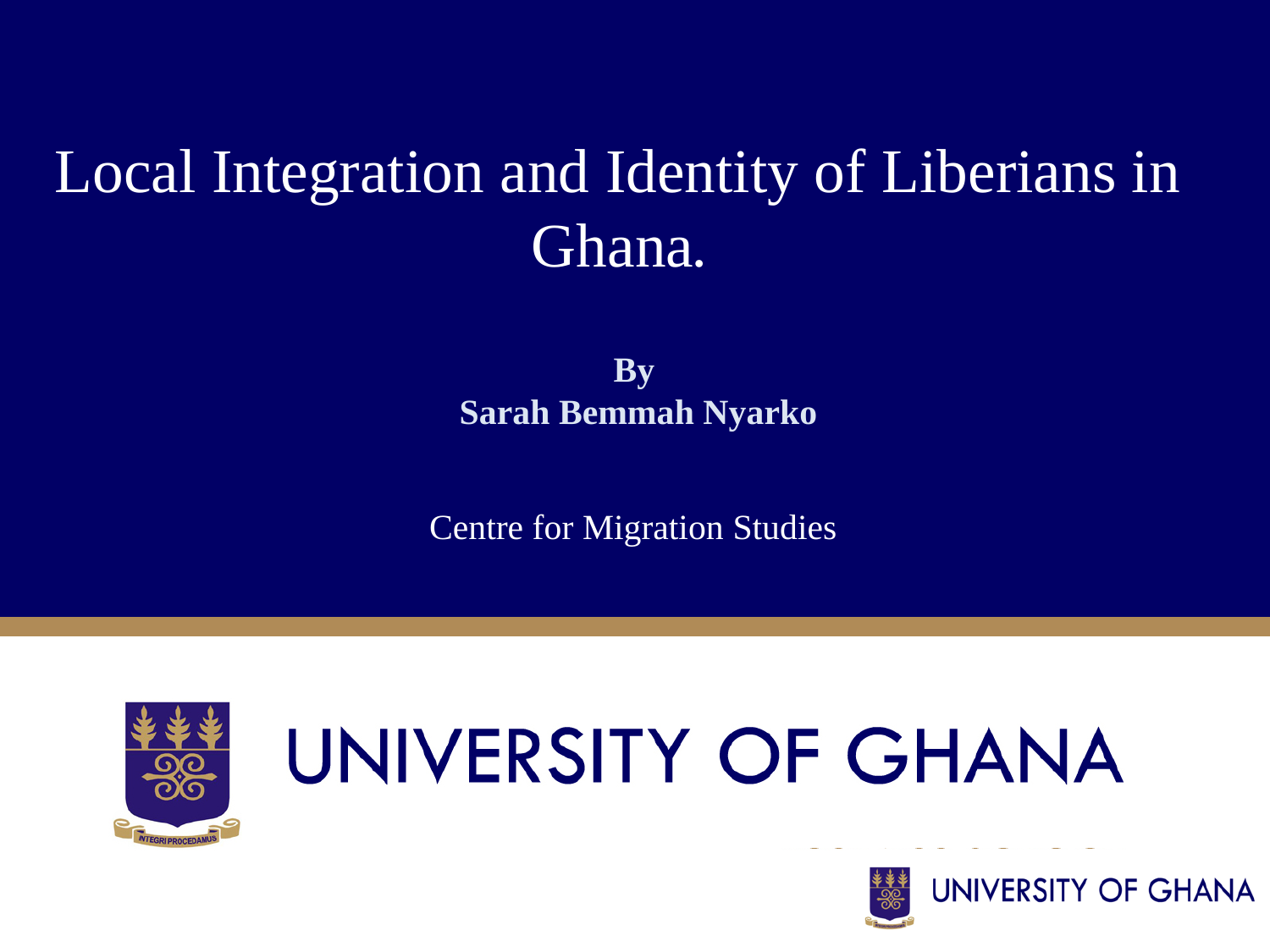

# Local Integration and Identity of Liberians in Ghana.
By
Sarah Bemmah Nyarko

Centre for Migration Studies